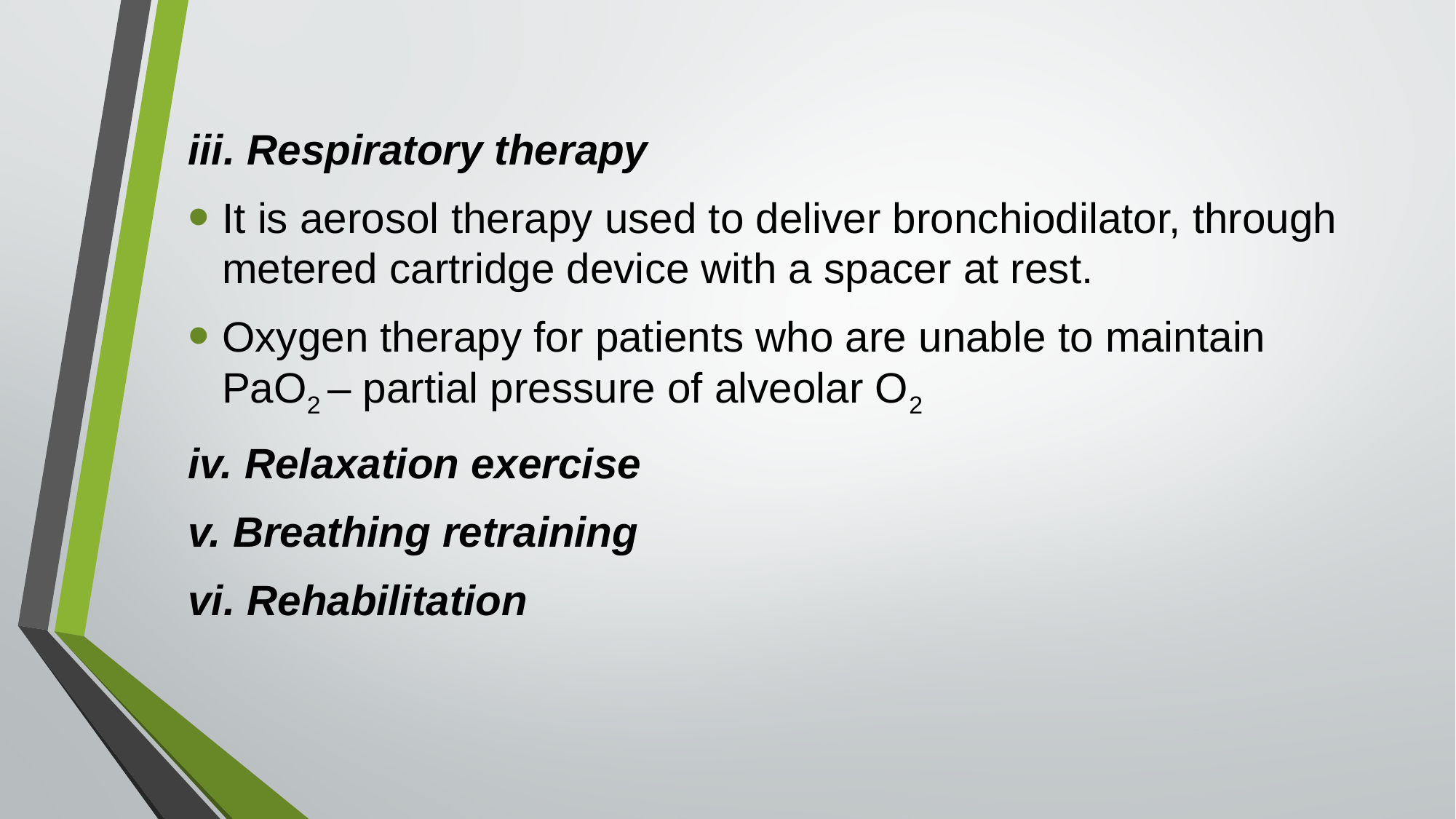

iii. Respiratory therapy
It is aerosol therapy used to deliver bronchiodilator, through metered cartridge device with a spacer at rest.
Oxygen therapy for patients who are unable to maintain PaO2 – partial pressure of alveolar O2
iv. Relaxation exercise
v. Breathing retraining
vi. Rehabilitation